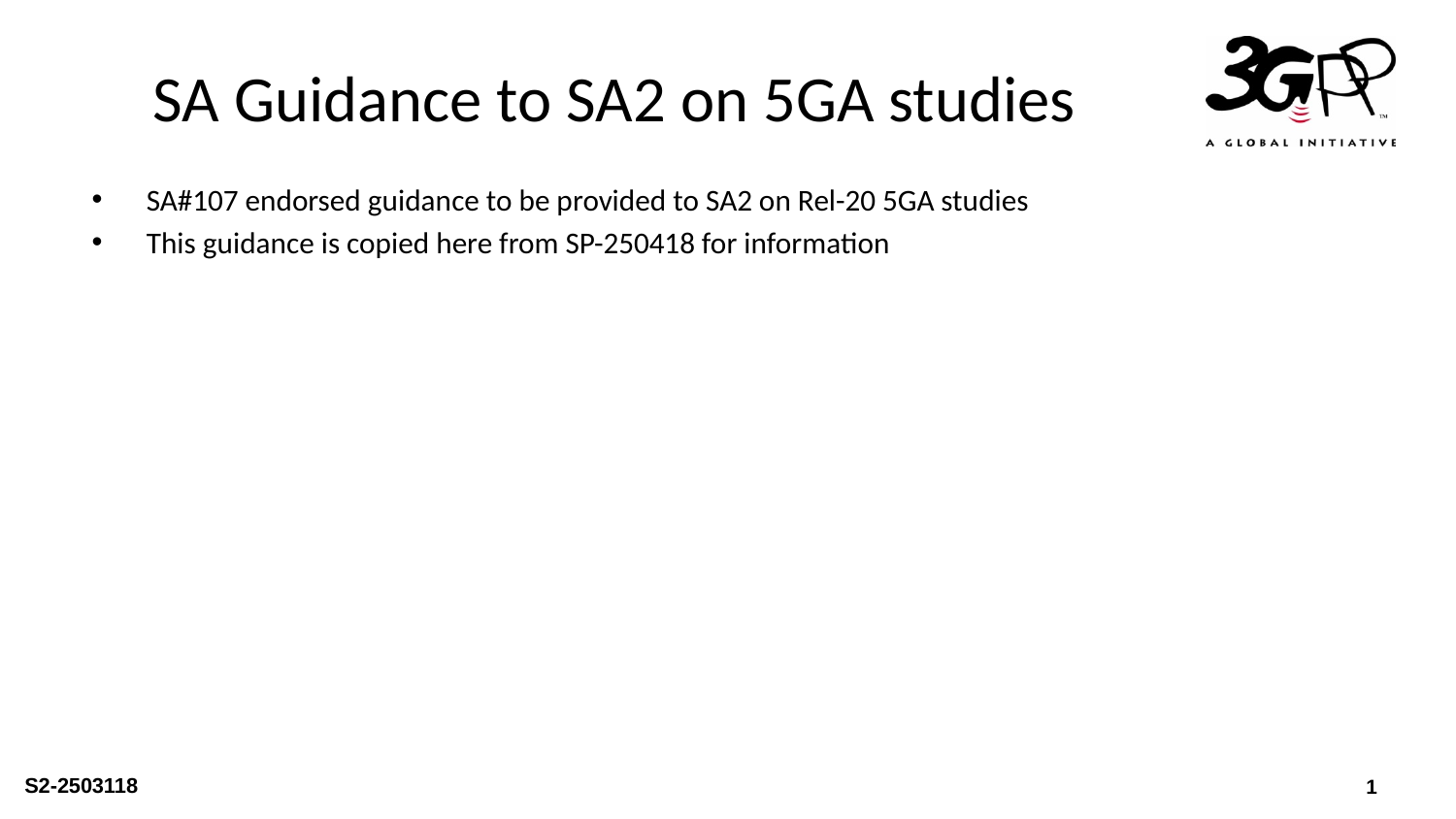

# SA Guidance to SA2 on 5GA studies
SA#107 endorsed guidance to be provided to SA2 on Rel-20 5GA studies
This guidance is copied here from SP-250418 for information